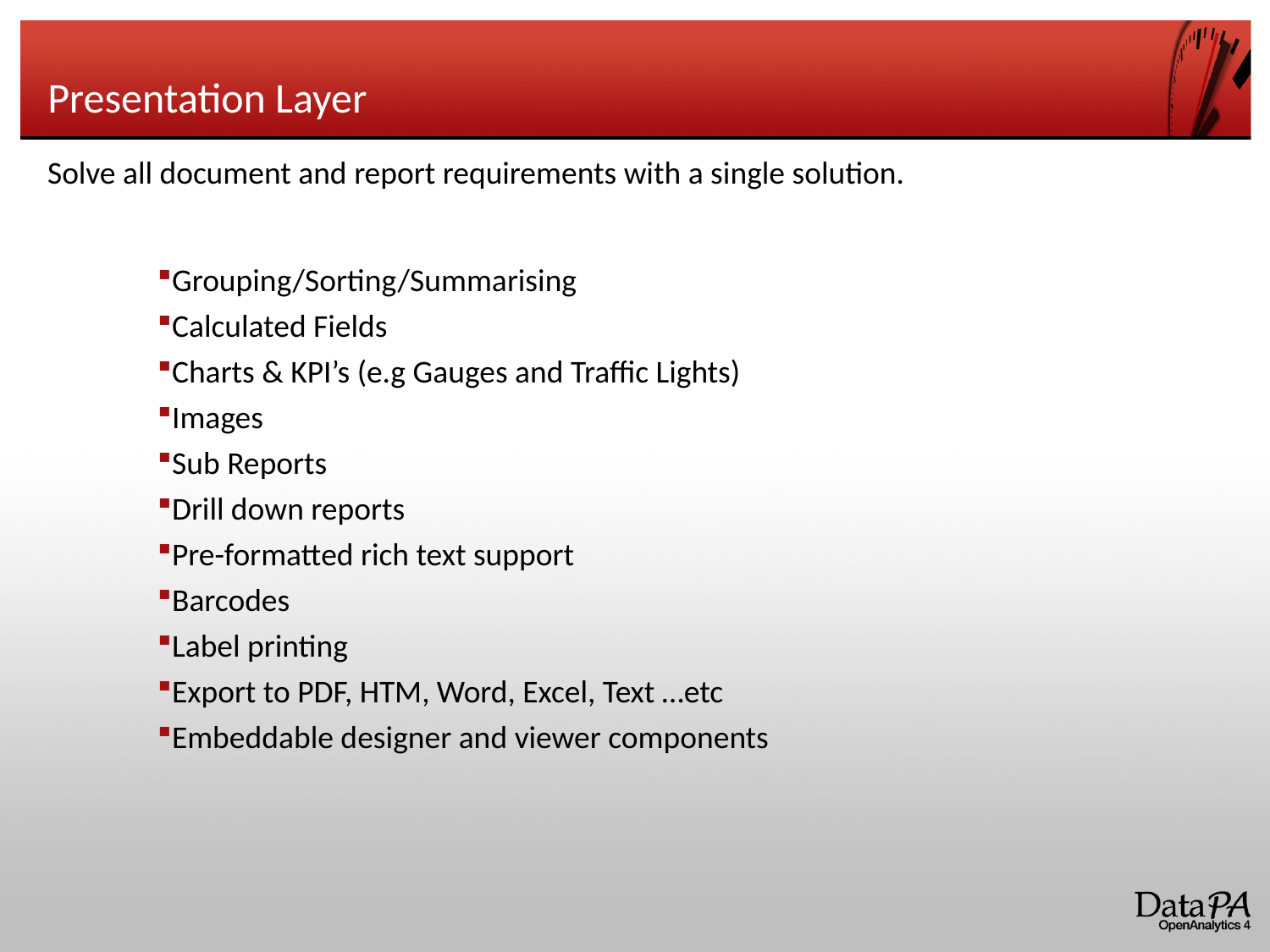

# Presentation Layer
Solve all document and report requirements with a single solution.
Grouping/Sorting/Summarising
Calculated Fields
Charts & KPI’s (e.g Gauges and Traffic Lights)
Images
Sub Reports
Drill down reports
Pre-formatted rich text support
Barcodes
Label printing
Export to PDF, HTM, Word, Excel, Text …etc
Embeddable designer and viewer components